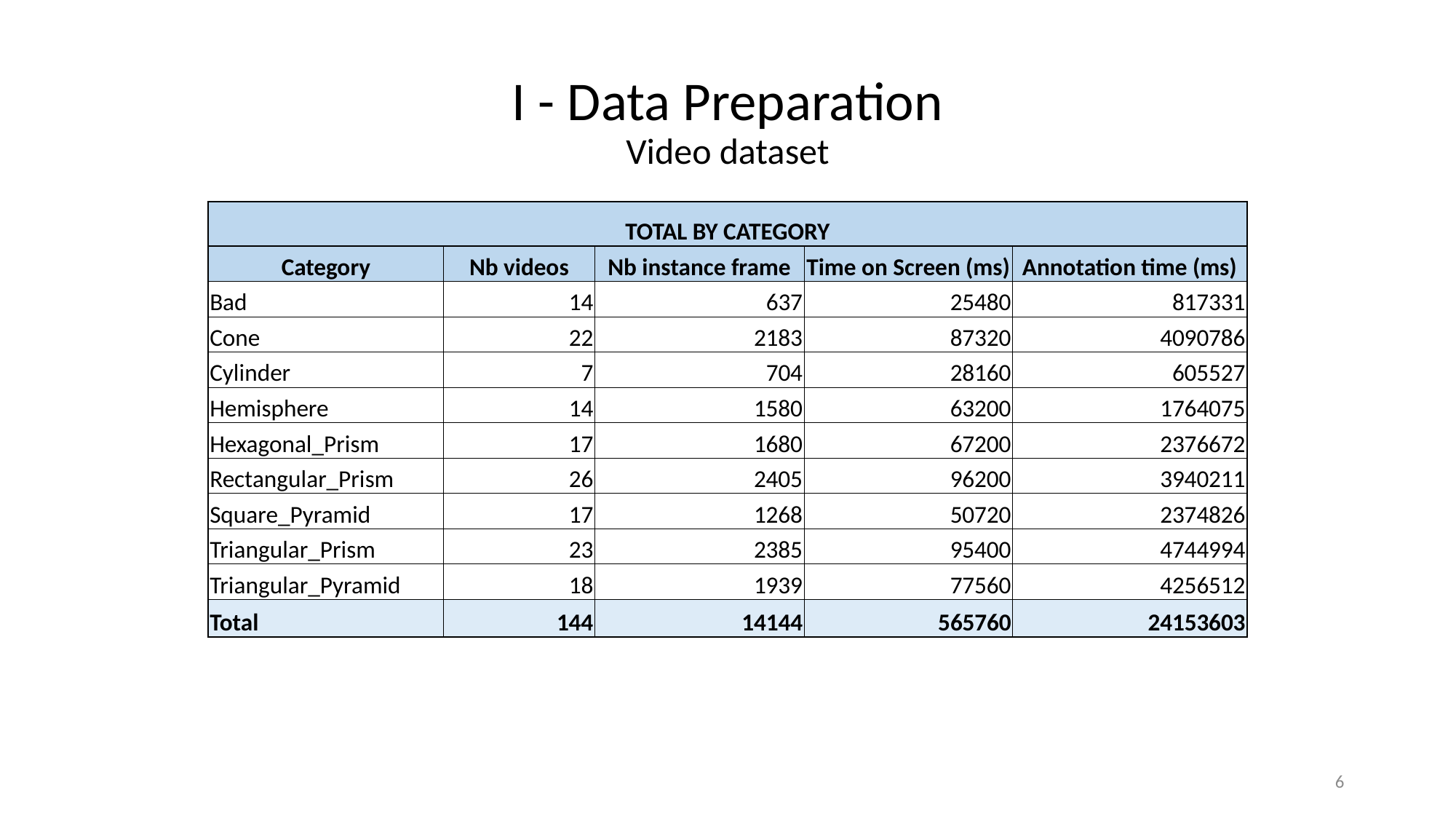

# I - Data Preparation Video dataset
| TOTAL BY CATEGORY |  |  |  |  |
| --- | --- | --- | --- | --- |
| Category | Nb videos | Nb instance frame | Time on Screen (ms) | Annotation time (ms) |
| Bad | 14 | 637 | 25480 | 817331 |
| Cone | 22 | 2183 | 87320 | 4090786 |
| Cylinder | 7 | 704 | 28160 | 605527 |
| Hemisphere | 14 | 1580 | 63200 | 1764075 |
| Hexagonal\_Prism | 17 | 1680 | 67200 | 2376672 |
| Rectangular\_Prism | 26 | 2405 | 96200 | 3940211 |
| Square\_Pyramid | 17 | 1268 | 50720 | 2374826 |
| Triangular\_Prism | 23 | 2385 | 95400 | 4744994 |
| Triangular\_Pyramid | 18 | 1939 | 77560 | 4256512 |
| Total | 144 | 14144 | 565760 | 24153603 |
6